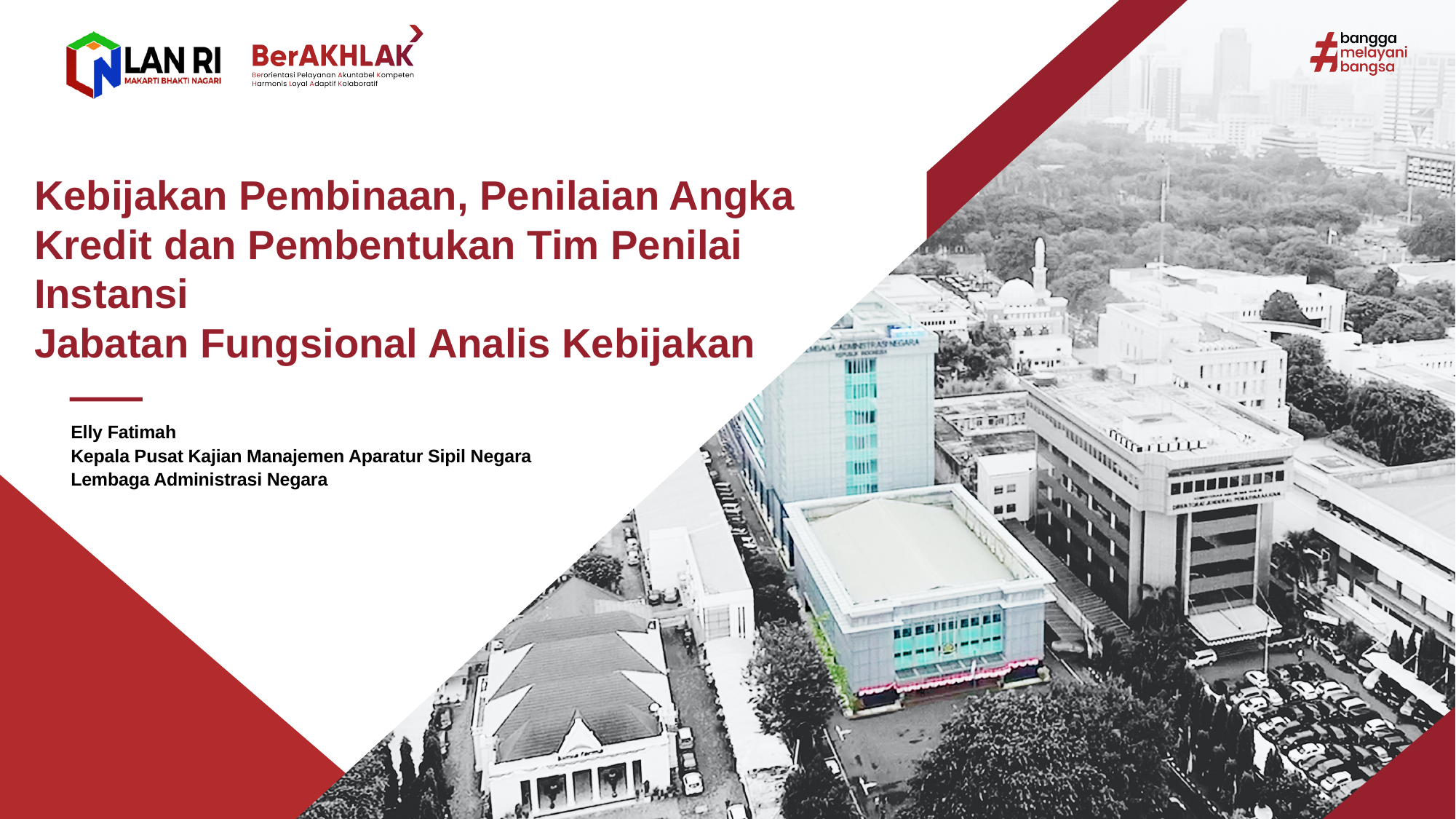

Kebijakan Pembinaan, Penilaian Angka Kredit dan Pembentukan Tim Penilai Instansi
Jabatan Fungsional Analis Kebijakan

Elly Fatimah
Kepala Pusat Kajian Manajemen Aparatur Sipil Negara
Lembaga Administrasi Negara